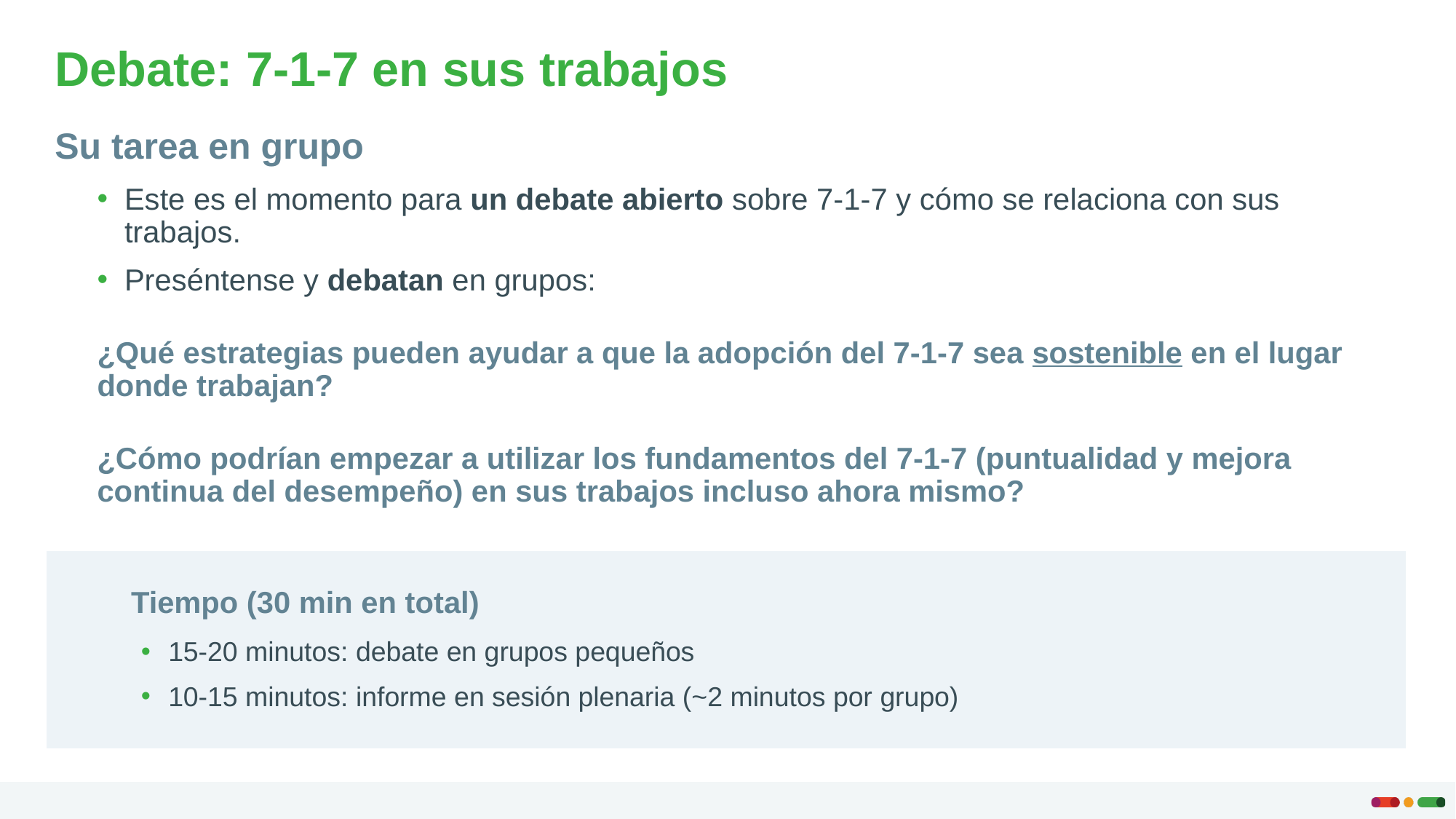

# Debate: 7-1-7 en sus trabajos
Su tarea en grupo
Este es el momento para un debate abierto sobre 7-1-7 y cómo se relaciona con sus trabajos.
Preséntense y debatan en grupos:

¿Qué estrategias pueden ayudar a que la adopción del 7-1-7 sea sostenible en el lugar donde trabajan?

¿Cómo podrían empezar a utilizar los fundamentos del 7-1-7 (puntualidad y mejora continua del desempeño) en sus trabajos incluso ahora mismo?

Tiempo (30 min en total)
15-20 minutos: debate en grupos pequeños
10-15 minutos: informe en sesión plenaria (~2 minutos por grupo)